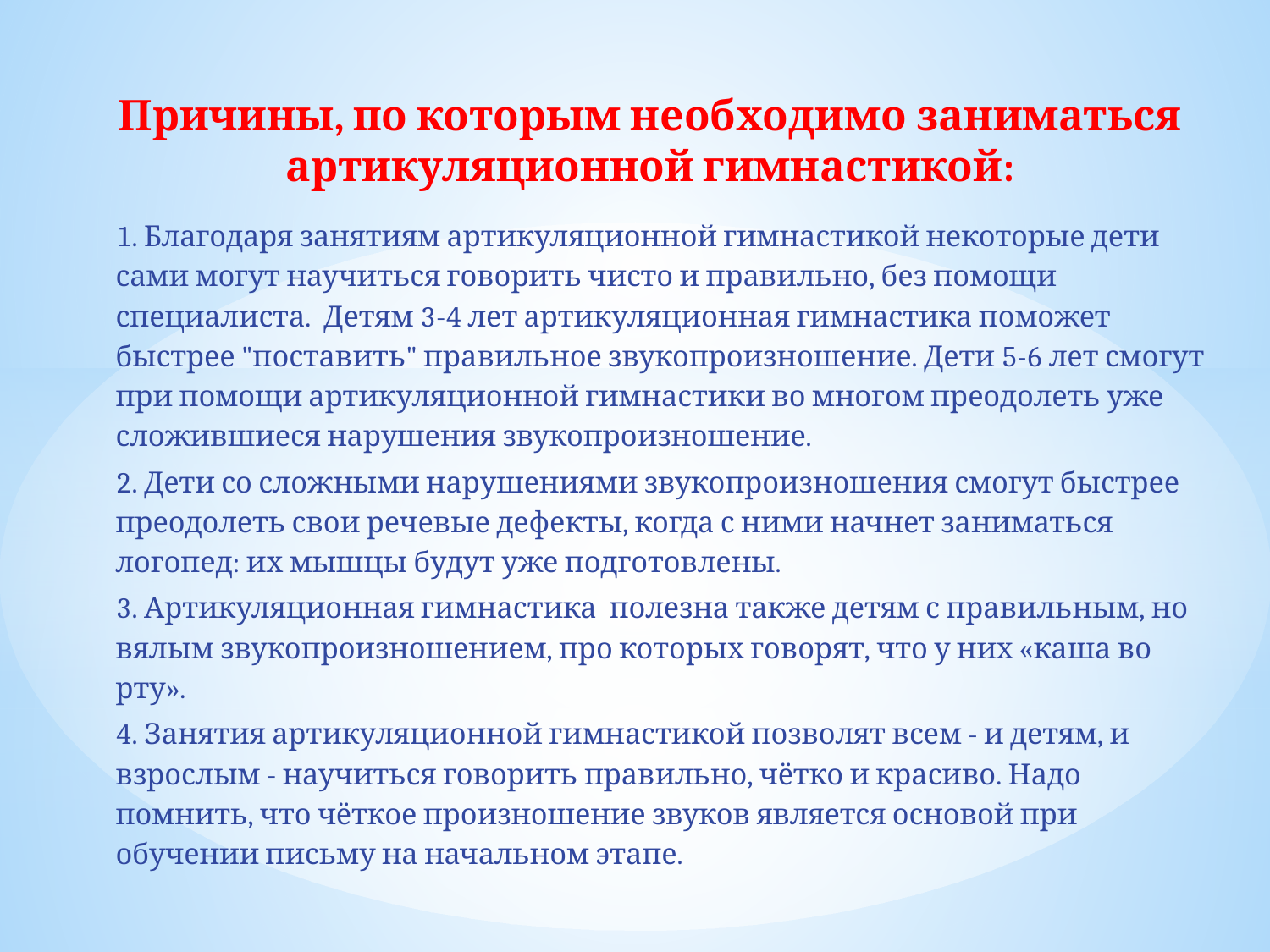

# Причины, по которым необходимо заниматься артикуляционной гимнастикой:
1. Благодаря занятиям артикуляционной гимнастикой некоторые дети сами могут научиться говорить чисто и правильно, без помощи специалиста.  Детям 3-4 лет артикуляционная гимнастика поможет быстрее "поставить" правильное звукопроизношение. Дети 5-6 лет смогут при помощи артикуляционной гимнастики во многом преодолеть уже сложившиеся нарушения звукопроизношение.
2. Дети со сложными нарушениями звукопроизношения смогут быстрее преодолеть свои речевые дефекты, когда с ними начнет заниматься логопед: их мышцы будут уже подготовлены.
3. Артикуляционная гимнастика  полезна также детям с правильным, но вялым звукопроизношением, про которых говорят, что у них «каша во рту».
4. Занятия артикуляционной гимнастикой позволят всем - и детям, и взрослым - научиться говорить правильно, чётко и красиво. Надо помнить, что чёткое произношение звуков является основой при обучении письму на начальном этапе.